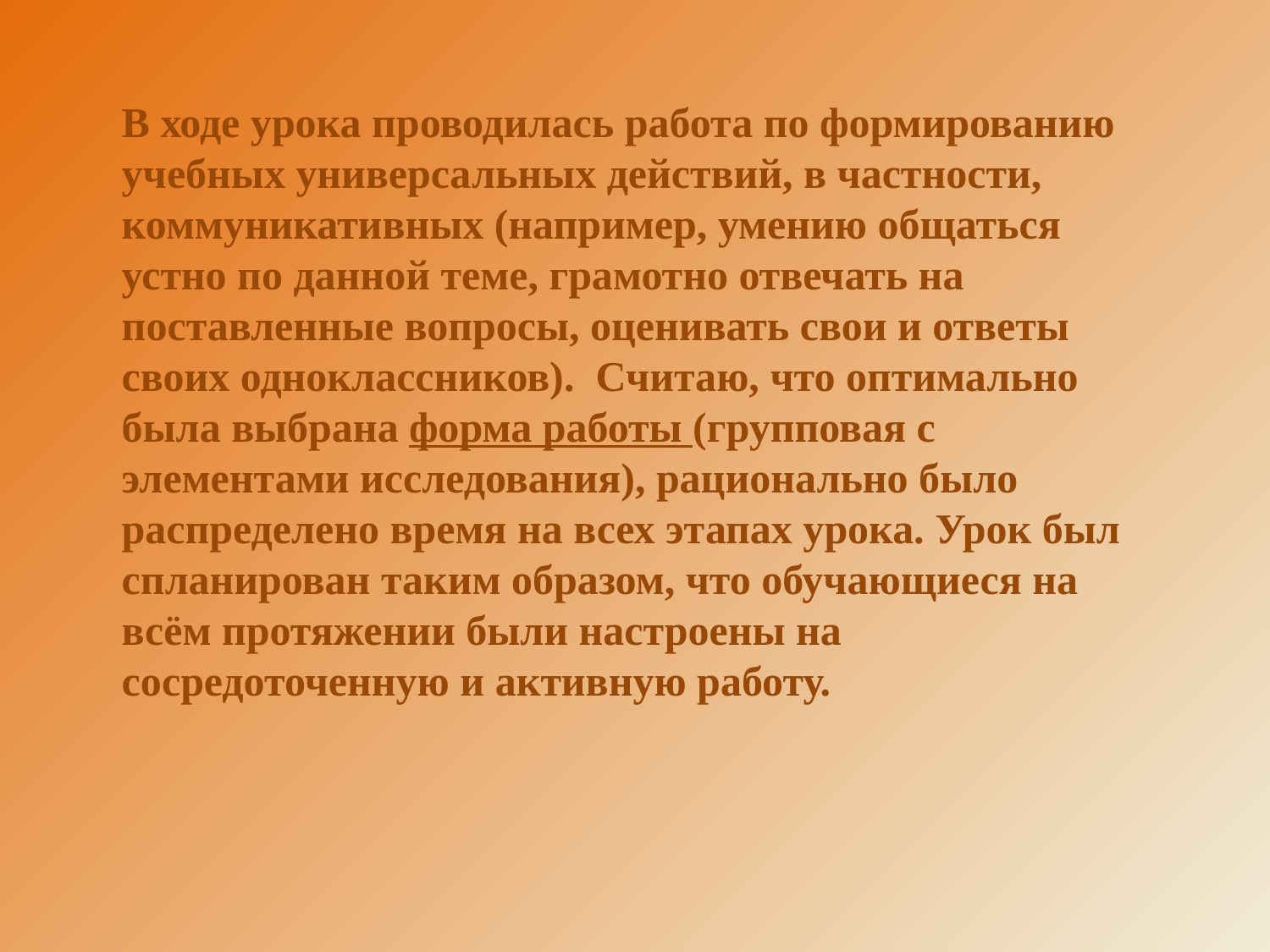

В ходе урока проводилась работа по формированию учебных универсальных действий, в частности, коммуникативных (например, умению общаться устно по данной теме, грамотно отвечать на поставленные вопросы, оценивать свои и ответы своих одноклассников).  Считаю, что оптимально была выбрана форма работы (групповая с элементами исследования), рационально было распределено время на всех этапах урока. Урок был спланирован таким образом, что обучающиеся на всём протяжении были настроены на сосредоточенную и активную работу.